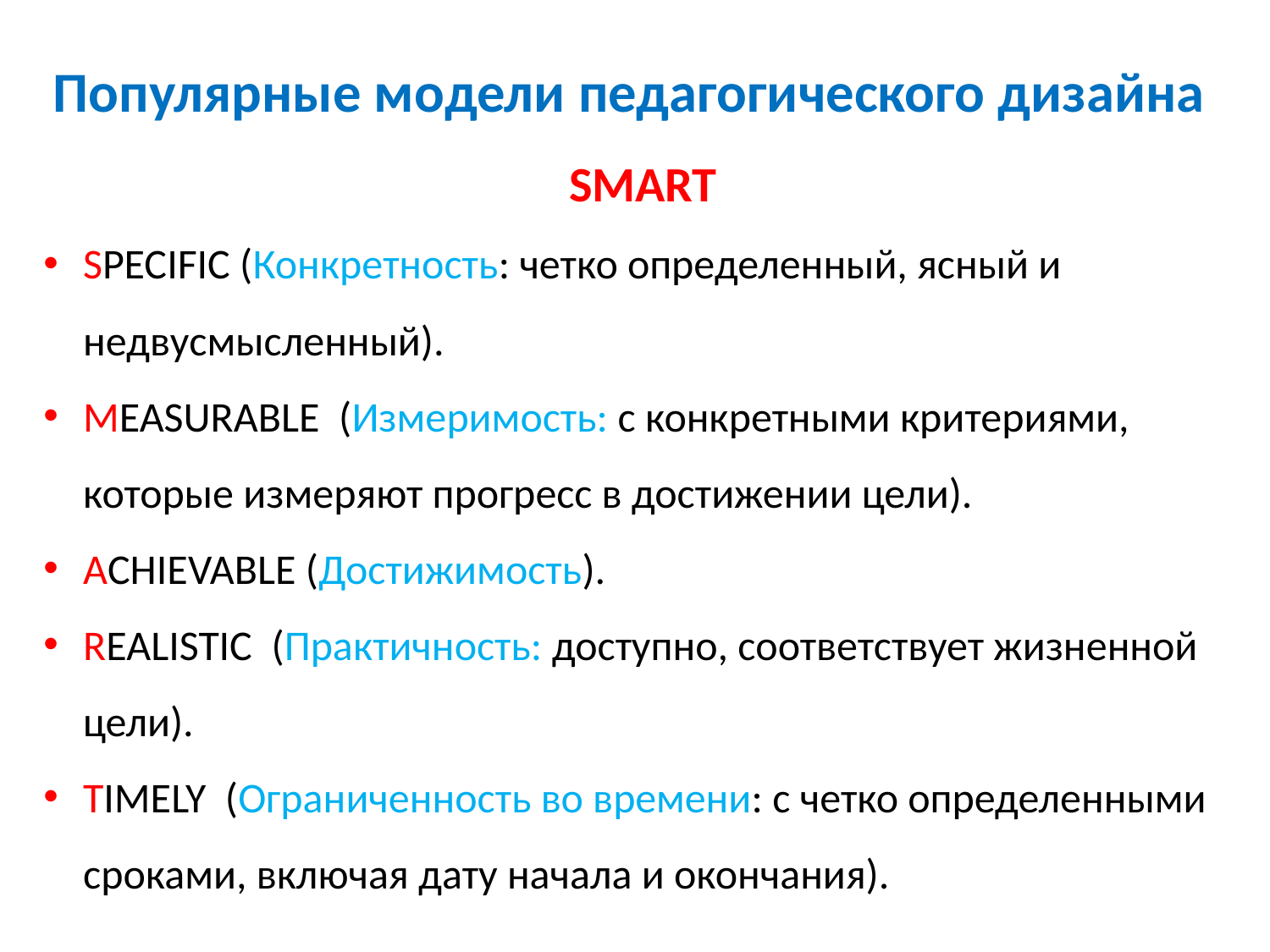

Популярные модели педагогического дизайна
SMART
SPECIFIC (Конкретность: четко определенный, ясный и недвусмысленный).
MEASURABLE  (Измеримость: с конкретными критериями, которые измеряют прогресс в достижении цели).
ACHIEVABLE (Достижимость).
REALISTIC  (Практичность: доступно, соответствует жизненной цели).
TIMELY  (Ограниченность во времени: с четко определенными сроками, включая дату начала и окончания).